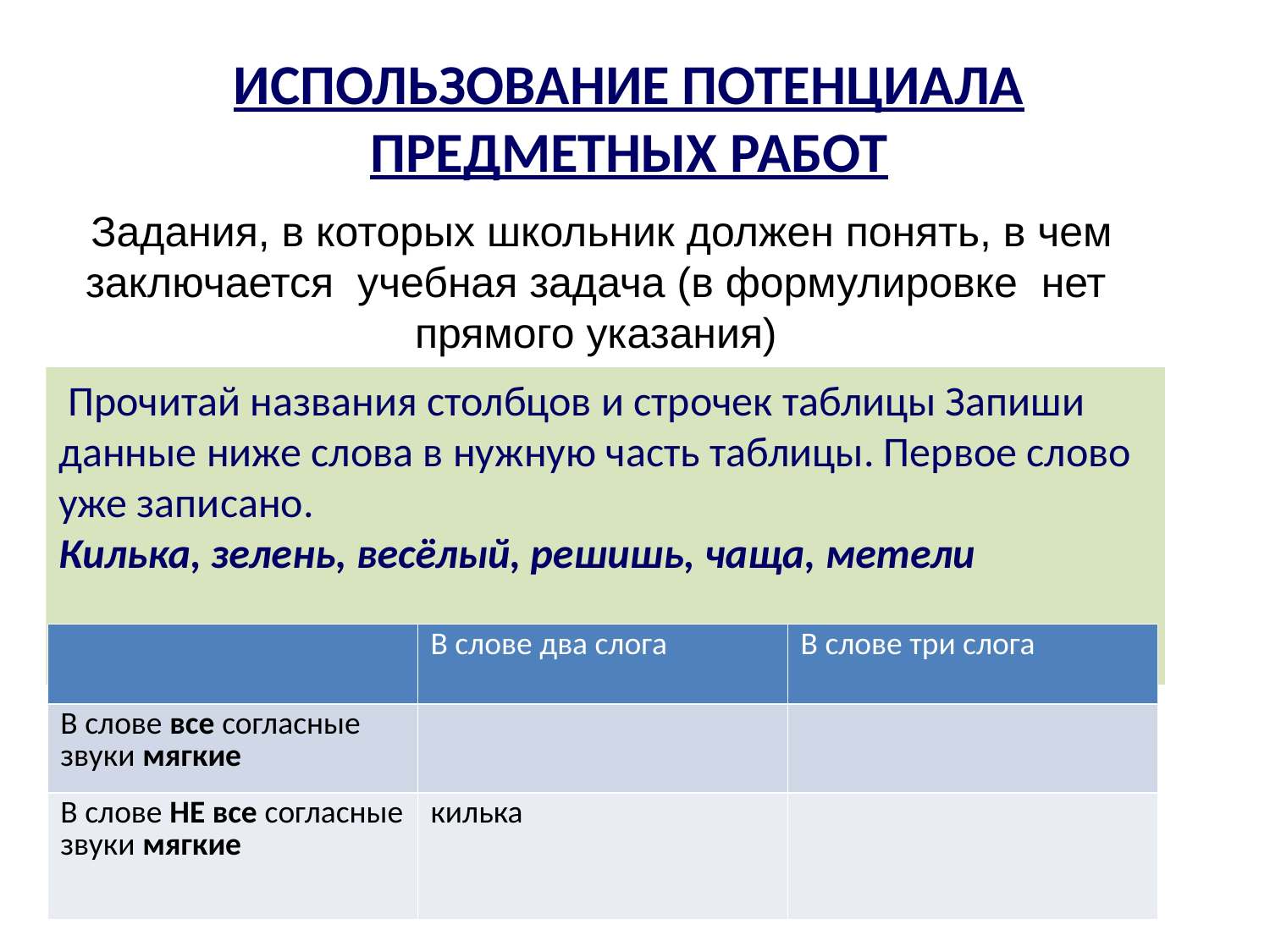

ИСПОЛЬЗОВАНИЕ ПОТЕНЦИАЛА ПРЕДМЕТНЫХ РАБОТ
 Задания, в которых школьник должен понять, в чем заключается  учебная задача (в формулировке  нет прямого указания)
 Прочитай названия столбцов и строчек таблицы Запиши данные ниже слова в нужную часть таблицы. Первое слово уже записано.
Килька, зелень, весёлый, решишь, чаща, метели

|  | В слове два слога | В слове три слога |
| --- | --- | --- |
| В слове все согласные звуки мягкие |  |  |
| В слове НЕ все согласные звуки мягкие | килька |  |